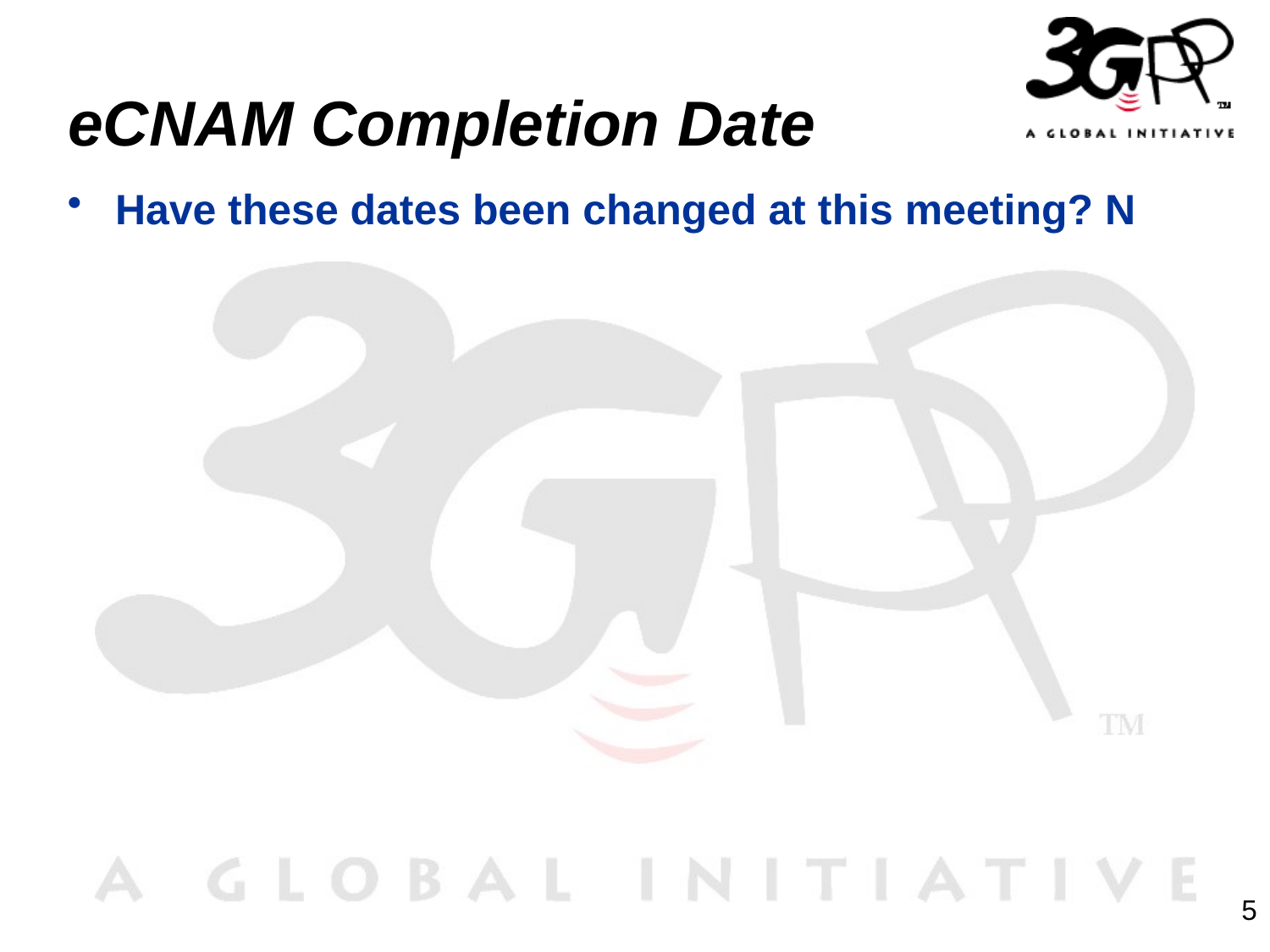

# eCNAM Completion Date
Have these dates been changed at this meeting? N

5